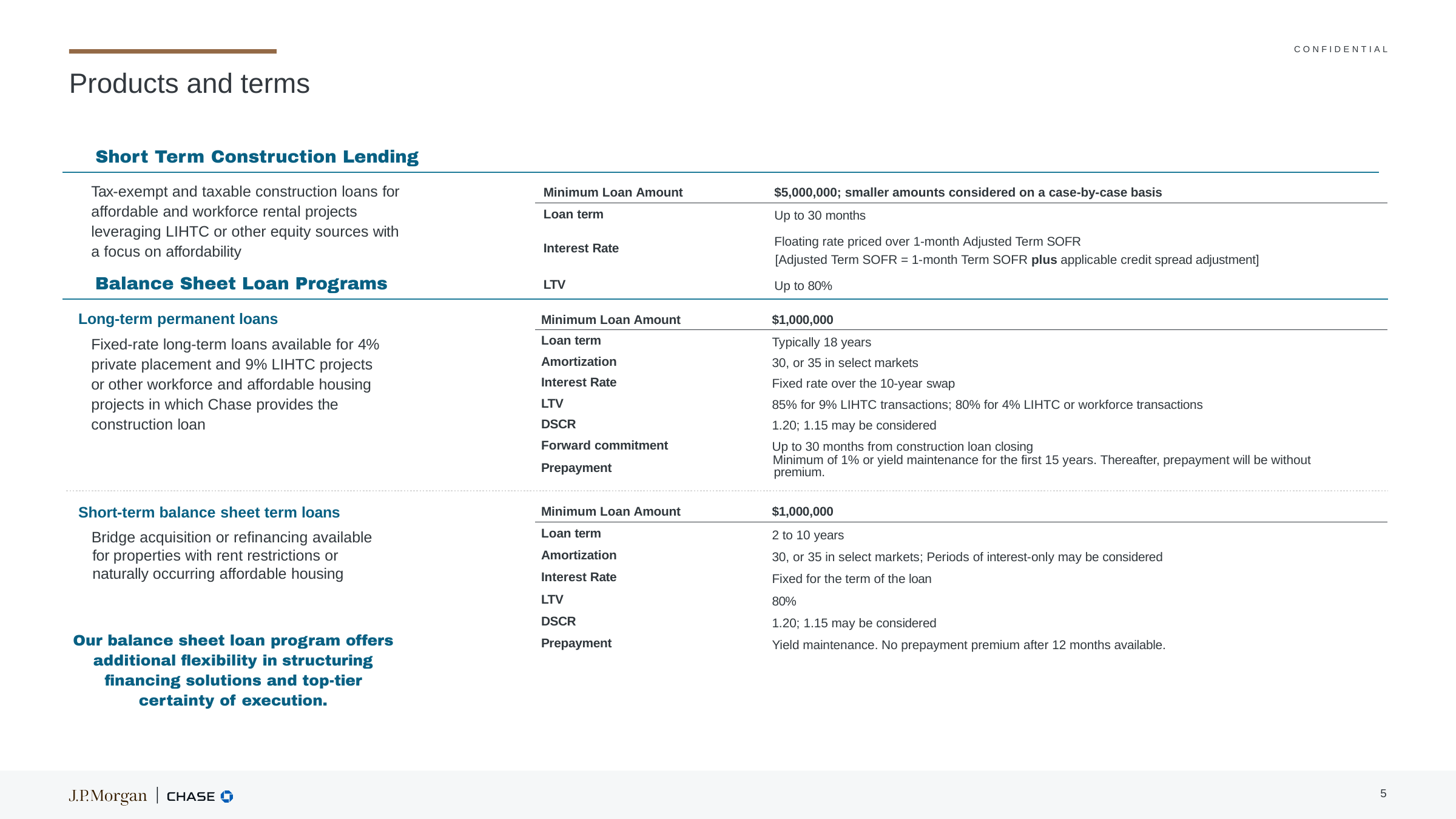

# Products and terms
Short Term Construction Lending
Tax-exempt and taxable construction loans for affordable and workforce rental projects leveraging LIHTC or other equity sources with a focus on affordability
Balance Sheet Loan Programs
Long-term permanent loans
Fixed-rate long-term loans available for 4% private placement and 9% LIHTC projects or other workforce and affordable housing projects in which Chase provides the construction loan

| Minimum Loan Amount | $5,000,000; smaller amounts considered on a case-by-case basis |
| --- | --- |
| Loan term | Up to 30 months |
| Interest Rate | Floating rate priced over 1-month Adjusted Term SOFR [Adjusted Term SOFR = 1-month Term SOFR plus applicable credit spread adjustment] |
| LTV | Up to 80% |

| Minimum Loan Amount | $1,000,000 |
| --- | --- |
| Loan term | Typically 18 years |
| Amortization | 30, or 35 in select markets |
| Interest Rate | Fixed rate over the 10-year swap |
| LTV | 85% for 9% LIHTC transactions; 80% for 4% LIHTC or workforce transactions |
| DSCR | 1.20; 1.15 may be considered |
| Forward commitment | Up to 30 months from construction loan closing |
| Prepayment | Minimum of 1% or yield maintenance for the first 15 years. Thereafter, prepayment will be without premium. |

Short-term balance sheet term loans
Bridge acquisition or refinancing available for properties with rent restrictions or naturally occurring affordable housing
| Minimum Loan Amount | $1,000,000 |
| --- | --- |
| Loan term | 2 to 10 years |
| Amortization | 30, or 35 in select markets; Periods of interest-only may be considered |
| Interest Rate | Fixed for the term of the loan |
| LTV | 80% |
| DSCR | 1.20; 1.15 may be considered |
| Prepayment | Yield maintenance. No prepayment premium after 12 months available. |
Our balance sheet loan program offers additional flexibility in structuring financing solutions and top-tier certainty of execution.
5